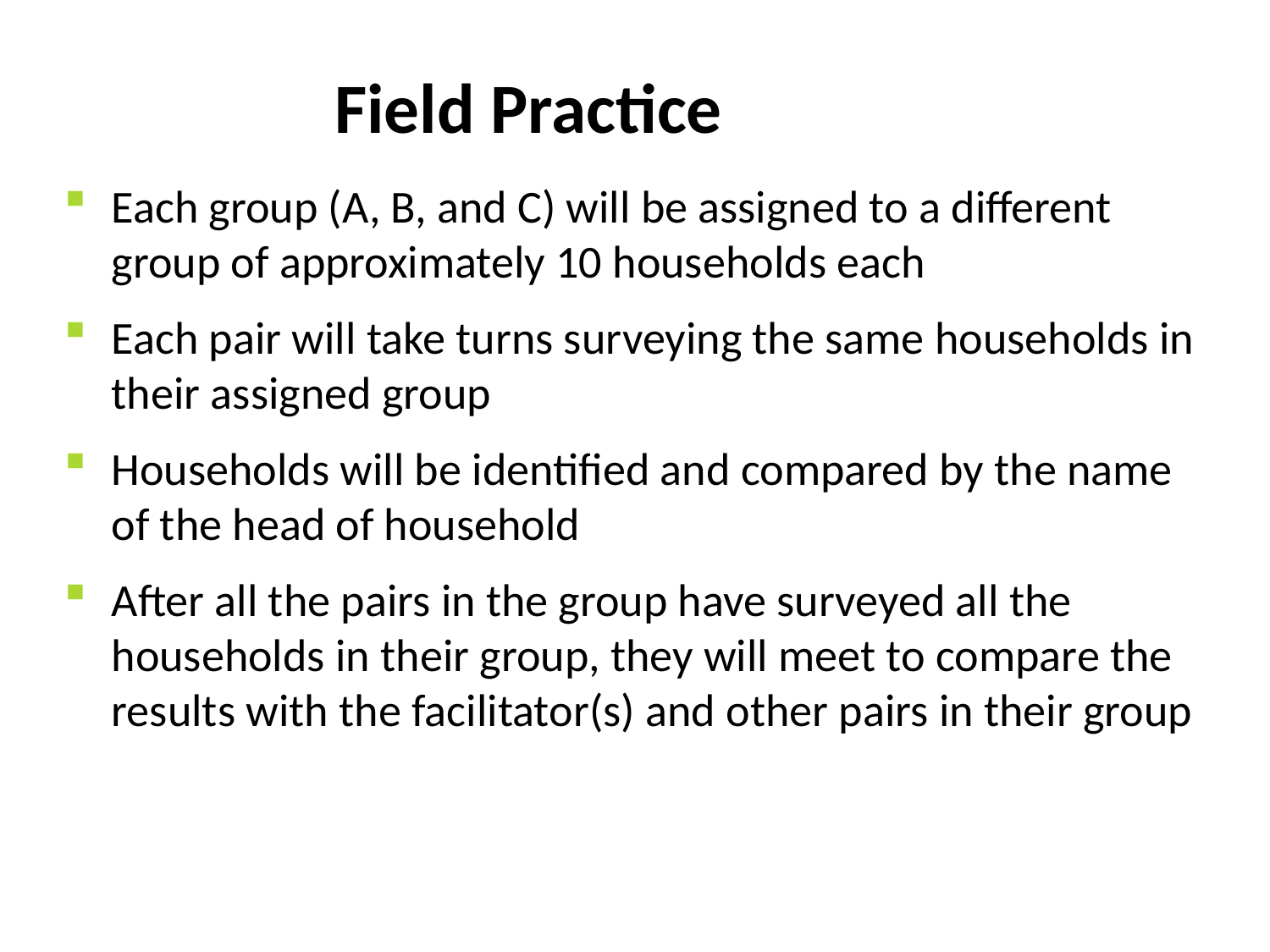

# Field Practice
Each group (A, B, and C) will be assigned to a different group of approximately 10 households each
Each pair will take turns surveying the same households in their assigned group
Households will be identified and compared by the name of the head of household
After all the pairs in the group have surveyed all the households in their group, they will meet to compare the results with the facilitator(s) and other pairs in their group